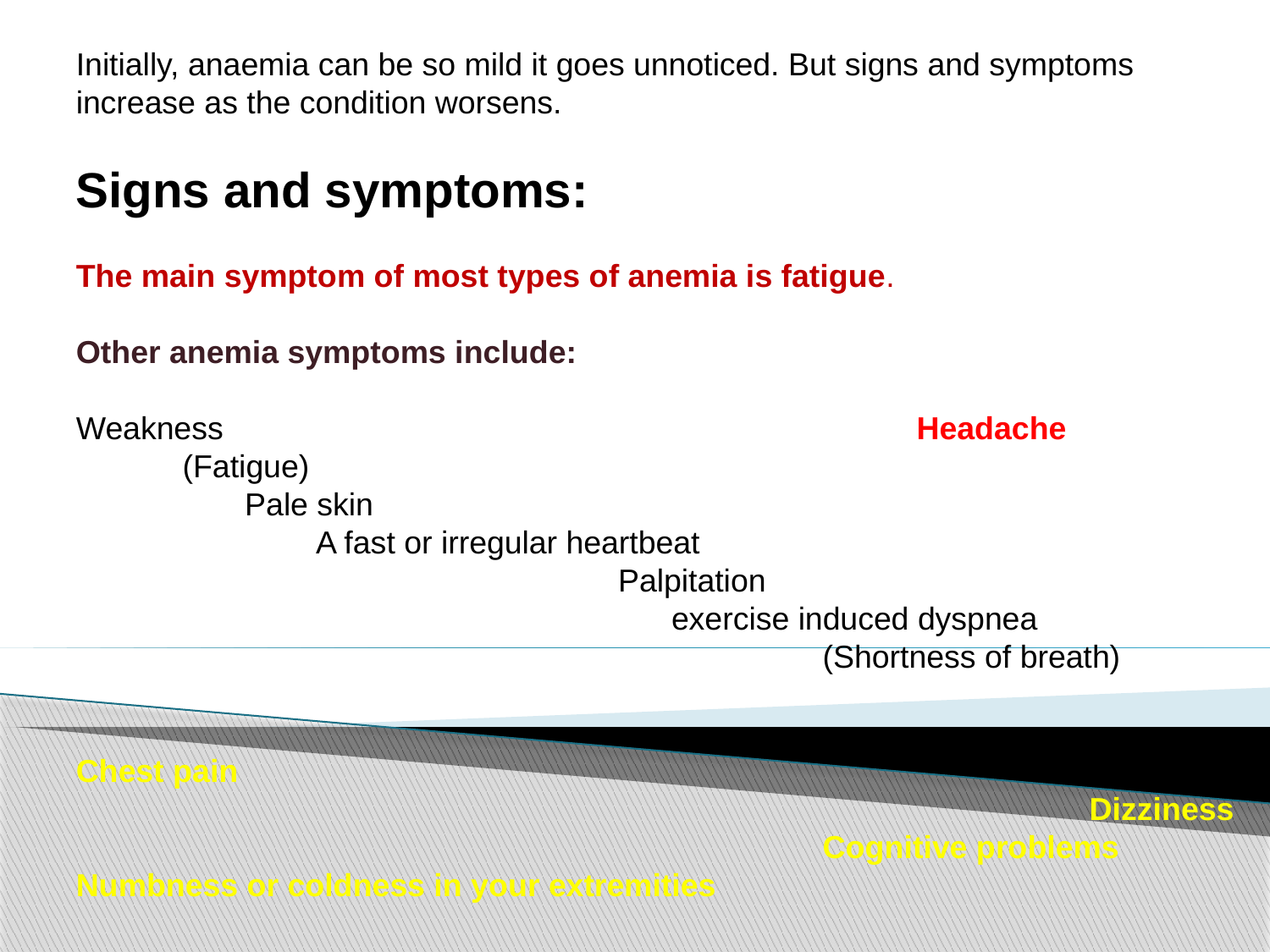

Initially, anaemia can be so mild it goes unnoticed. But signs and symptoms increase as the condition worsens.

Signs and symptoms:

The main symptom of most types of anemia is fatigue.

Other anemia symptoms include:

Weakness                                                                              Headache
            (Fatigue)
                   Pale skin
                           A fast or irregular heartbeat
                                                             Palpitation
                                                                   exercise induced dyspnea
                                                                                    (Shortness of breath)

Chest pain
                                                                                                                  Dizziness
                                                                                    Cognitive problems
Numbness or coldness in your extremities